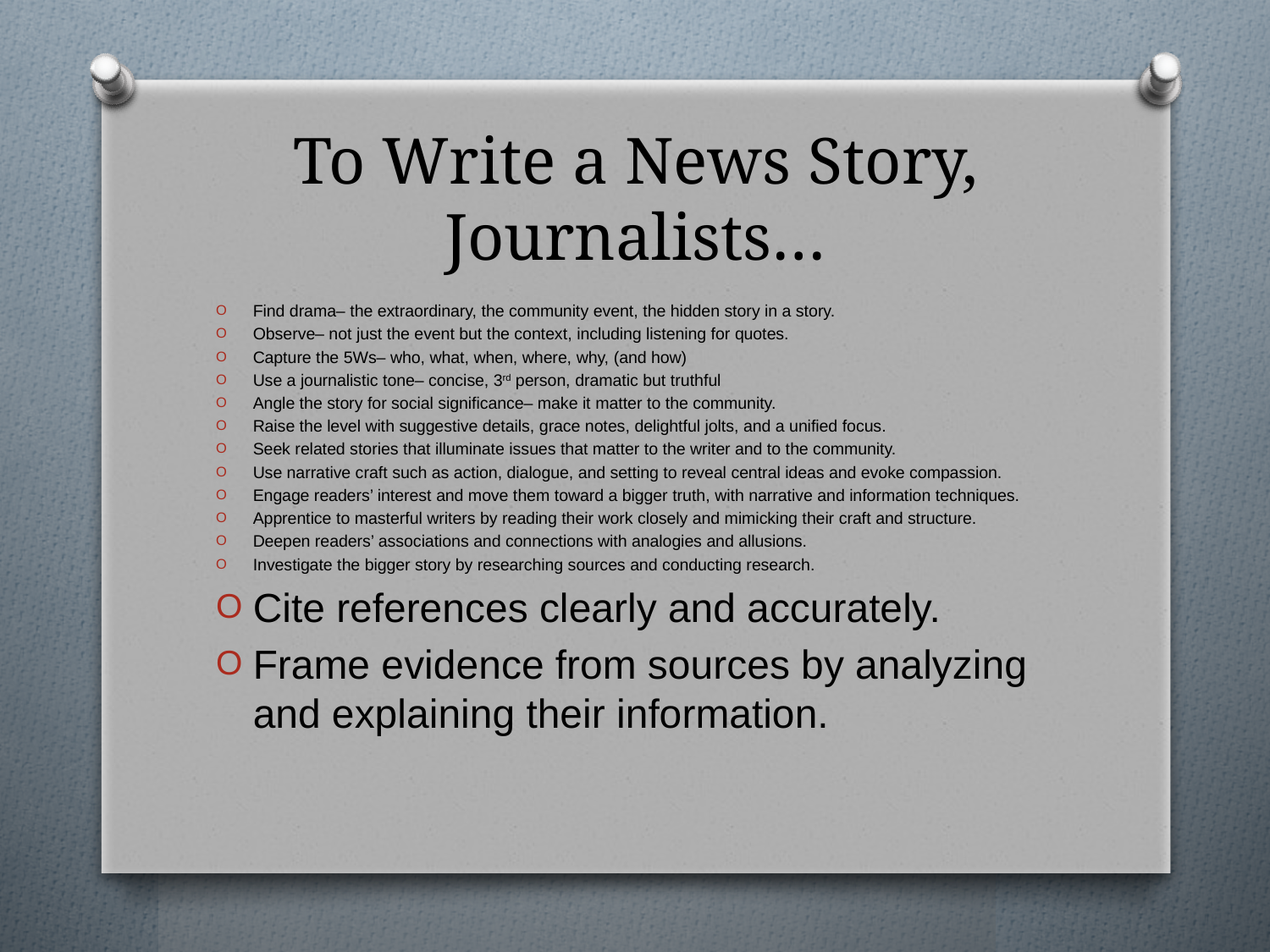

# To Write a News Story, Journalists…
Find drama– the extraordinary, the community event, the hidden story in a story.
Observe– not just the event but the context, including listening for quotes.
Capture the 5Ws– who, what, when, where, why, (and how)
Use a journalistic tone– concise, 3rd person, dramatic but truthful
Angle the story for social significance– make it matter to the community.
Raise the level with suggestive details, grace notes, delightful jolts, and a unified focus.
Seek related stories that illuminate issues that matter to the writer and to the community.
Use narrative craft such as action, dialogue, and setting to reveal central ideas and evoke compassion.
Engage readers’ interest and move them toward a bigger truth, with narrative and information techniques.
Apprentice to masterful writers by reading their work closely and mimicking their craft and structure.
Deepen readers’ associations and connections with analogies and allusions.
Investigate the bigger story by researching sources and conducting research.
Cite references clearly and accurately.
Frame evidence from sources by analyzing and explaining their information.